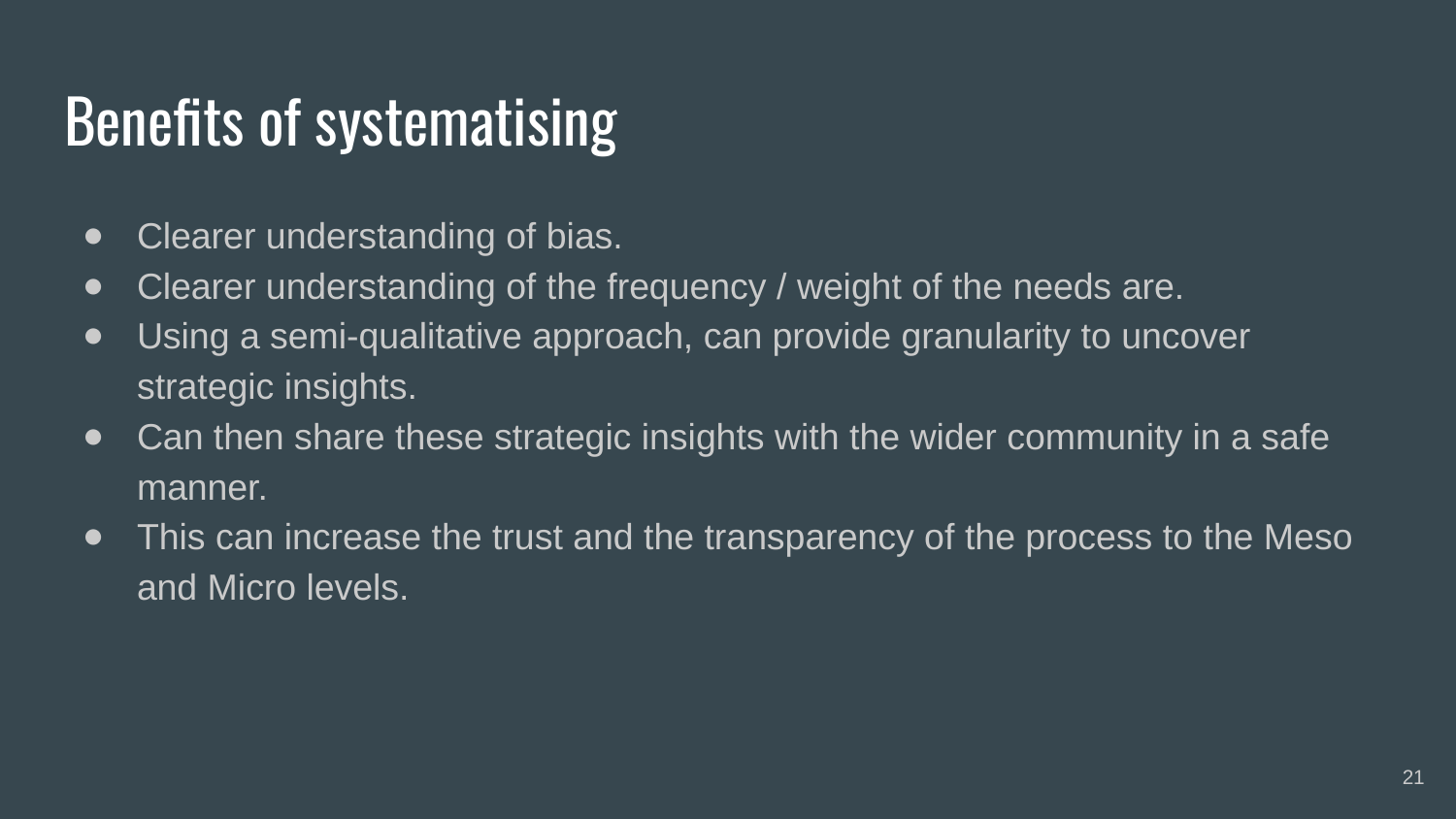

# Benefits of systematising
Clearer understanding of bias.
Clearer understanding of the frequency / weight of the needs are.
Using a semi-qualitative approach, can provide granularity to uncover strategic insights.
Can then share these strategic insights with the wider community in a safe manner.
This can increase the trust and the transparency of the process to the Meso and Micro levels.

21